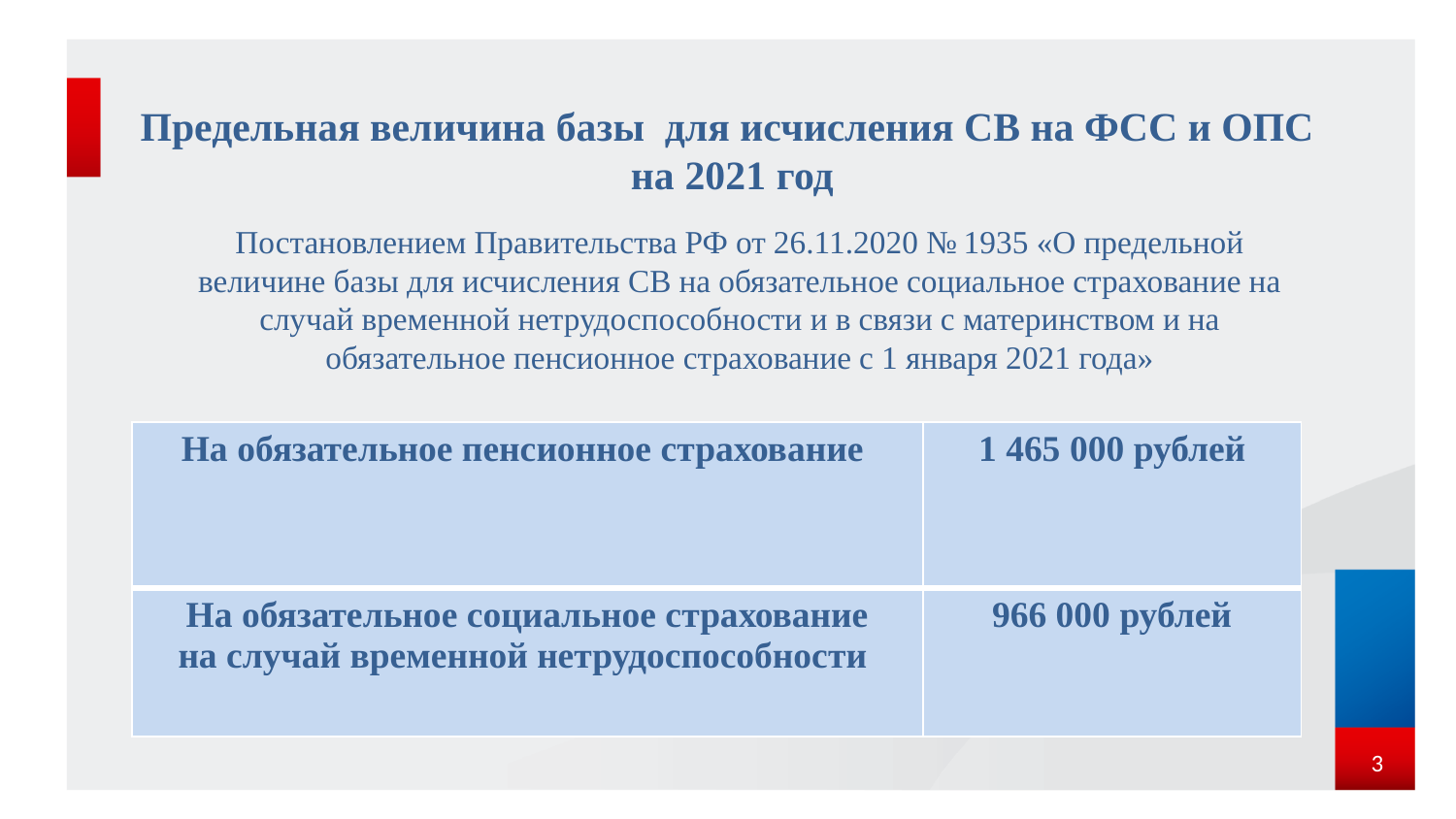

# Предельная величина базы  для исчисления СВ на ФСС и ОПС на 2021 год
Постановлением Правительства РФ от 26.11.2020 № 1935 «О предельной величине базы для исчисления СВ на обязательное социальное страхование на случай временной нетрудоспособности и в связи с материнством и на обязательное пенсионное страхование с 1 января 2021 года»

| На обязательное пенсионное страхование | 1 465 000 рублей |
| --- | --- |
| На обязательное социальное страхование на случай временной нетрудоспособности | 966 000 рублей |
3